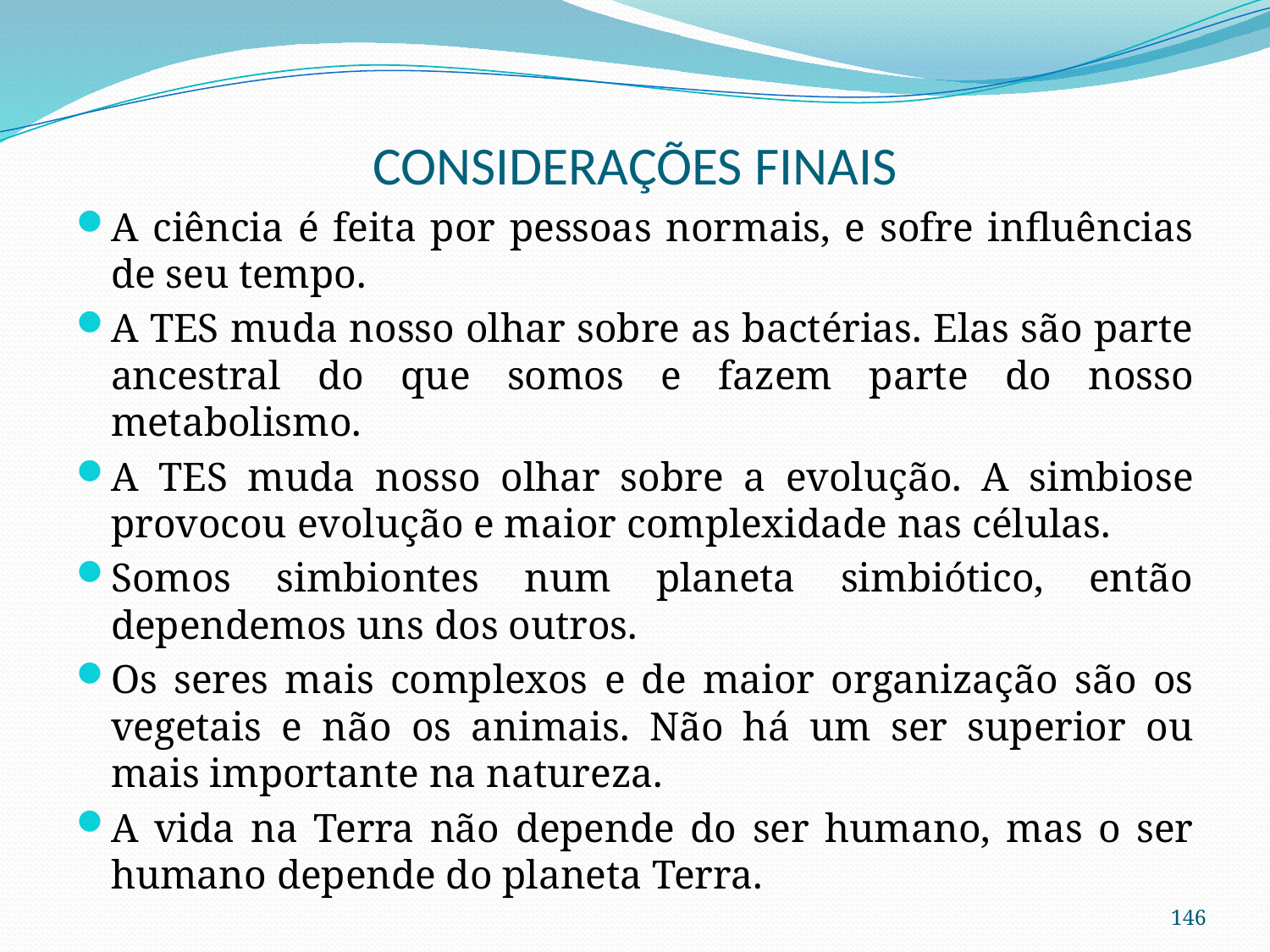

# CONSIDERAÇÕES FINAIS
A ciência é feita por pessoas normais, e sofre influências de seu tempo.
A TES muda nosso olhar sobre as bactérias. Elas são parte ancestral do que somos e fazem parte do nosso metabolismo.
A TES muda nosso olhar sobre a evolução. A simbiose provocou evolução e maior complexidade nas células.
Somos simbiontes num planeta simbiótico, então dependemos uns dos outros.
Os seres mais complexos e de maior organização são os vegetais e não os animais. Não há um ser superior ou mais importante na natureza.
A vida na Terra não depende do ser humano, mas o ser humano depende do planeta Terra.

146